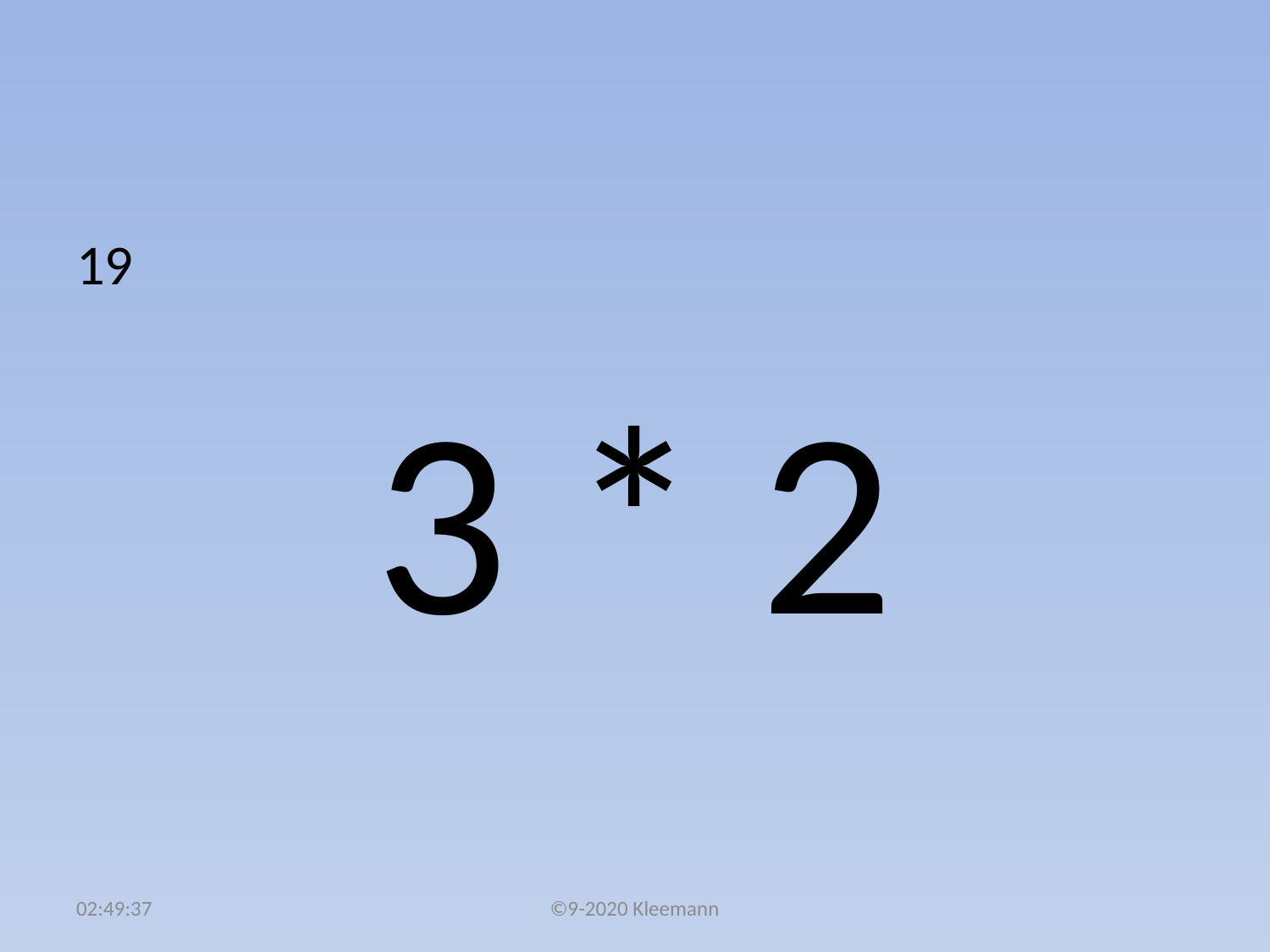

#
19
3 * 2
02:49:37
©9-2020 Kleemann